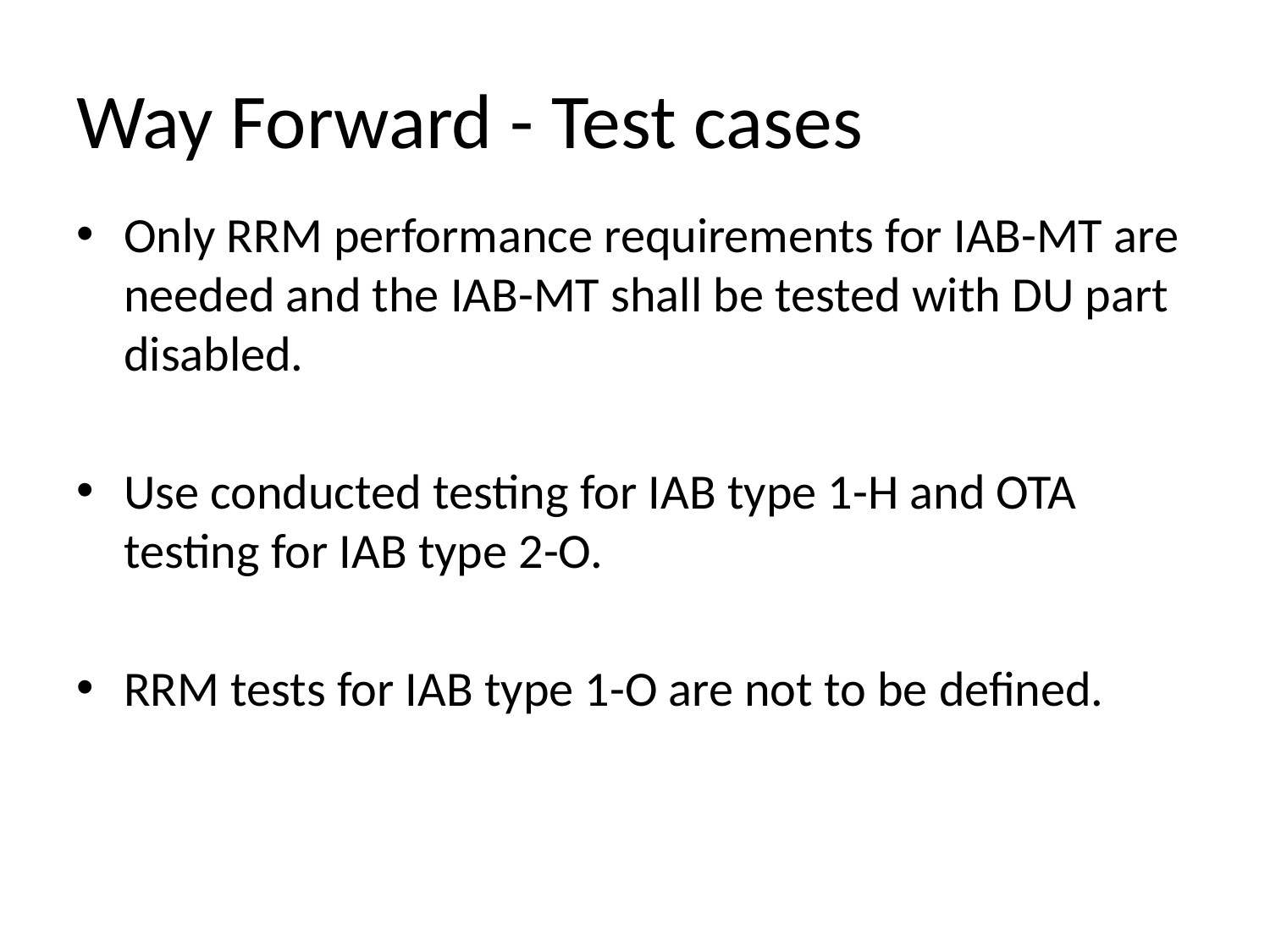

# Way Forward - Test cases
Only RRM performance requirements for IAB-MT are needed and the IAB-MT shall be tested with DU part disabled.

Use conducted testing for IAB type 1-H and OTA testing for IAB type 2-O.

RRM tests for IAB type 1-O are not to be defined.